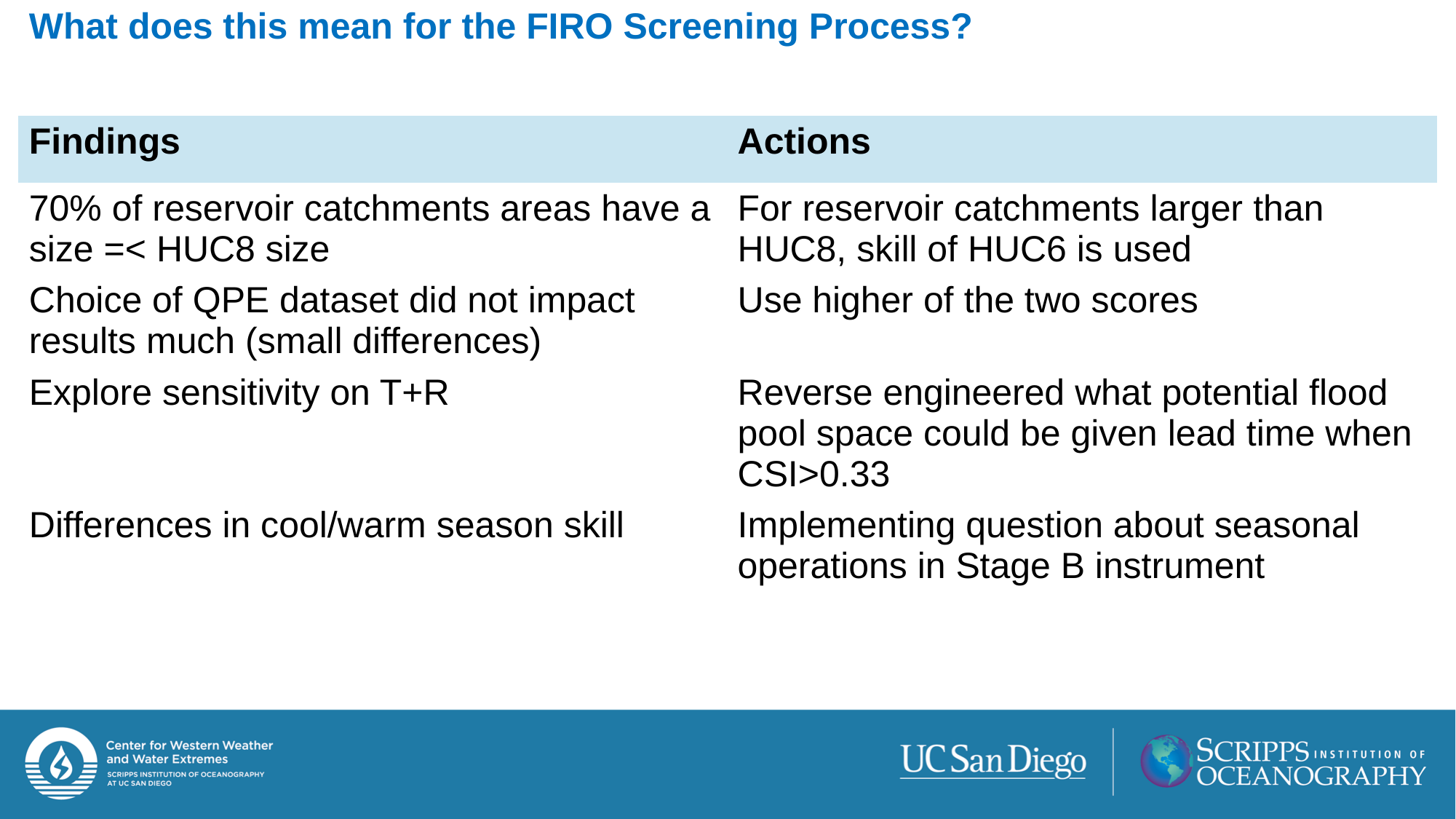

# What does this mean for the FIRO Screening Process?
| Findings | Actions |
| --- | --- |
| 70% of reservoir catchments areas have a size =< HUC8 size | For reservoir catchments larger than HUC8, skill of HUC6 is used |
| Choice of QPE dataset did not impact results much (small differences) | Use higher of the two scores |
| Explore sensitivity on T+R | Reverse engineered what potential flood pool space could be given lead time when CSI>0.33 |
| Differences in cool/warm season skill | Implementing question about seasonal operations in Stage B instrument |